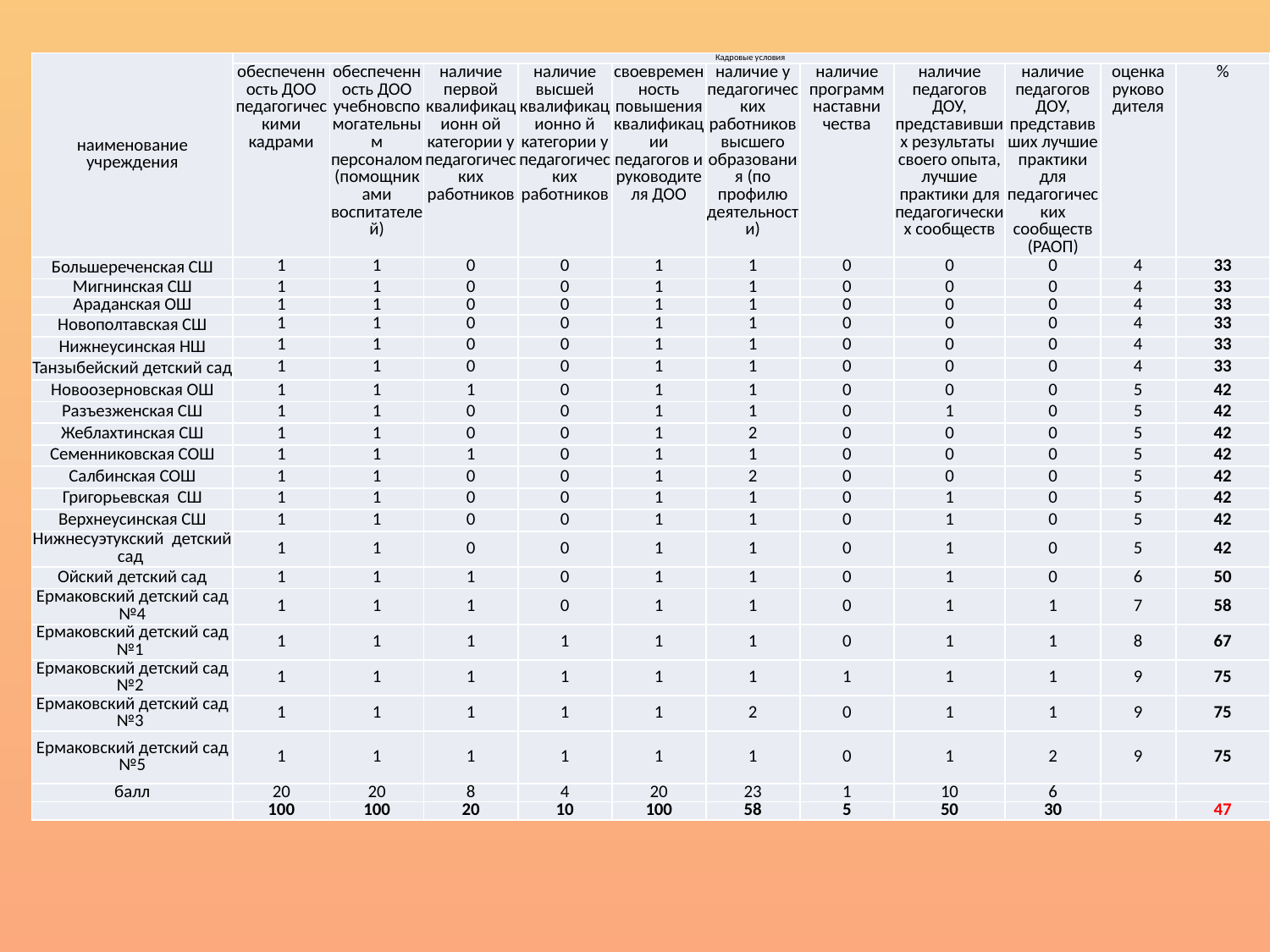

| наименование учреждения | Кадровые условия |  |  |  |  |  |  |  |  |  |  |
| --- | --- | --- | --- | --- | --- | --- | --- | --- | --- | --- | --- |
|  | обеспеченность ДОО педагогическими кадрами | обеспеченность ДОО учебновспомогательны м персоналом (помощниками воспитателей) | наличие первой квалификационн ой категории у педагогических работников | наличие высшей квалификационно й категории у педагогических работников | своевременность повышения квалификации педагогов и руководителя ДОО | наличие у педагогических работников высшего образования (по профилю деятельности) | наличие программ наставни чества | наличие педагогов ДОУ, представивших результаты своего опыта, лучшие практики для педагогических сообществ | наличие педагогов ДОУ, представивших лучшие практики для педагогических сообществ (РАОП) | оценка руково дителя | % |
| Большереченская СШ | 1 | 1 | 0 | 0 | 1 | 1 | 0 | 0 | 0 | 4 | 33 |
| Мигнинская СШ | 1 | 1 | 0 | 0 | 1 | 1 | 0 | 0 | 0 | 4 | 33 |
| Араданская ОШ | 1 | 1 | 0 | 0 | 1 | 1 | 0 | 0 | 0 | 4 | 33 |
| Новополтавская СШ | 1 | 1 | 0 | 0 | 1 | 1 | 0 | 0 | 0 | 4 | 33 |
| Нижнеусинская НШ | 1 | 1 | 0 | 0 | 1 | 1 | 0 | 0 | 0 | 4 | 33 |
| Танзыбейский детский сад | 1 | 1 | 0 | 0 | 1 | 1 | 0 | 0 | 0 | 4 | 33 |
| Новоозерновская ОШ | 1 | 1 | 1 | 0 | 1 | 1 | 0 | 0 | 0 | 5 | 42 |
| Разъезженская СШ | 1 | 1 | 0 | 0 | 1 | 1 | 0 | 1 | 0 | 5 | 42 |
| Жеблахтинская СШ | 1 | 1 | 0 | 0 | 1 | 2 | 0 | 0 | 0 | 5 | 42 |
| Семенниковская СОШ | 1 | 1 | 1 | 0 | 1 | 1 | 0 | 0 | 0 | 5 | 42 |
| Салбинская СОШ | 1 | 1 | 0 | 0 | 1 | 2 | 0 | 0 | 0 | 5 | 42 |
| Григорьевская СШ | 1 | 1 | 0 | 0 | 1 | 1 | 0 | 1 | 0 | 5 | 42 |
| Верхнеусинская СШ | 1 | 1 | 0 | 0 | 1 | 1 | 0 | 1 | 0 | 5 | 42 |
| Нижнесуэтукский детский сад | 1 | 1 | 0 | 0 | 1 | 1 | 0 | 1 | 0 | 5 | 42 |
| Ойский детский сад | 1 | 1 | 1 | 0 | 1 | 1 | 0 | 1 | 0 | 6 | 50 |
| Ермаковский детский сад №4 | 1 | 1 | 1 | 0 | 1 | 1 | 0 | 1 | 1 | 7 | 58 |
| Ермаковский детский сад №1 | 1 | 1 | 1 | 1 | 1 | 1 | 0 | 1 | 1 | 8 | 67 |
| Ермаковский детский сад №2 | 1 | 1 | 1 | 1 | 1 | 1 | 1 | 1 | 1 | 9 | 75 |
| Ермаковский детский сад №3 | 1 | 1 | 1 | 1 | 1 | 2 | 0 | 1 | 1 | 9 | 75 |
| Ермаковский детский сад №5 | 1 | 1 | 1 | 1 | 1 | 1 | 0 | 1 | 2 | 9 | 75 |
| балл | 20 | 20 | 8 | 4 | 20 | 23 | 1 | 10 | 6 |  |  |
|  | 100 | 100 | 20 | 10 | 100 | 58 | 5 | 50 | 30 |  | 47 |